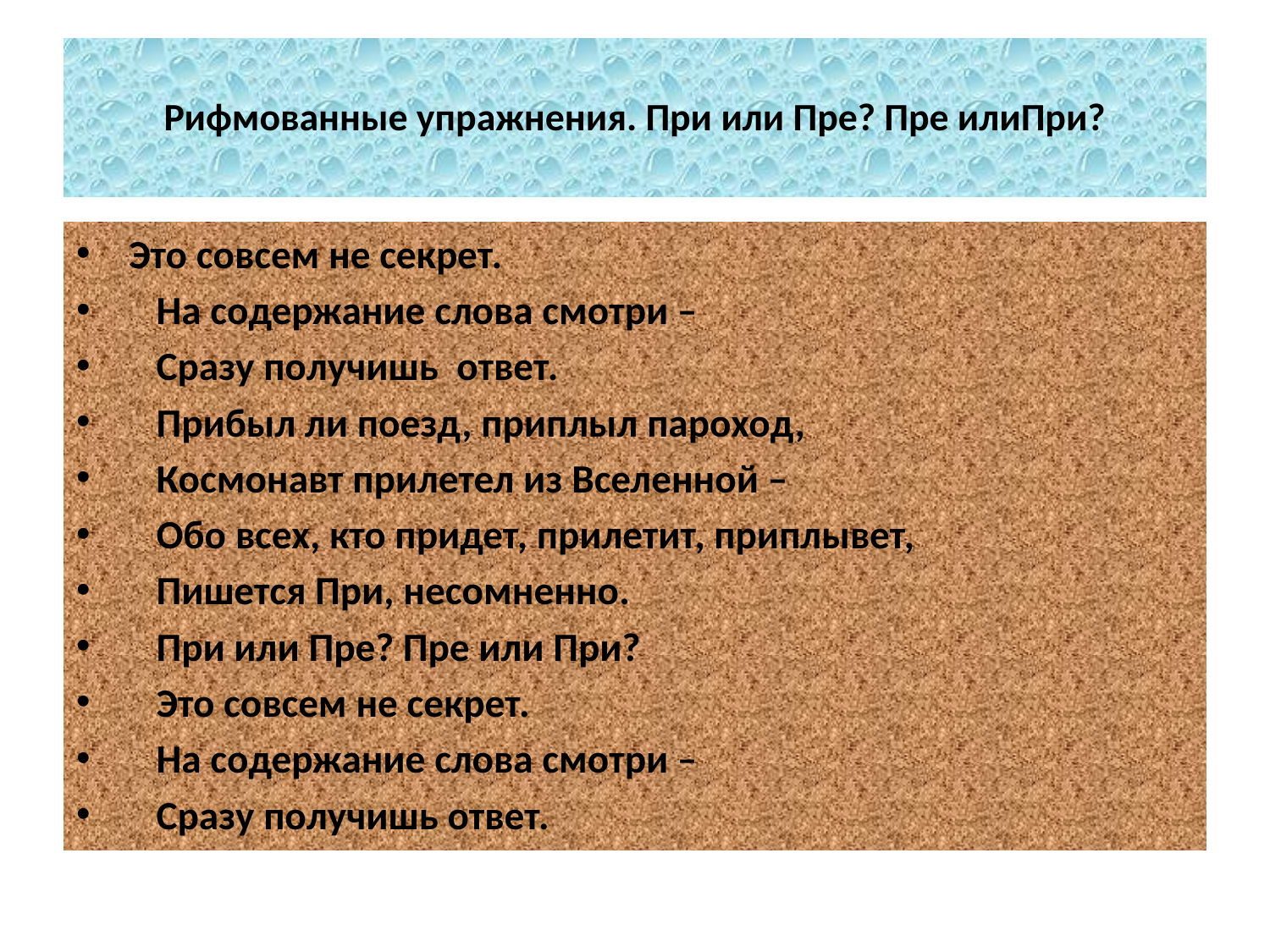

# Рифмованные упражнения. При или Пре? Пре илиПри?
 Это совсем не секрет.
    На содержание слова смотри –
    Сразу получишь  ответ.
    Прибыл ли поезд, приплыл пароход,
    Космонавт прилетел из Вселенной –
    Обо всех, кто придет, прилетит, приплывет,
    Пишется При, несомненно.
    При или Пре? Пре или При?
    Это совсем не секрет.
    На содержание слова смотри –
    Сразу получишь ответ.